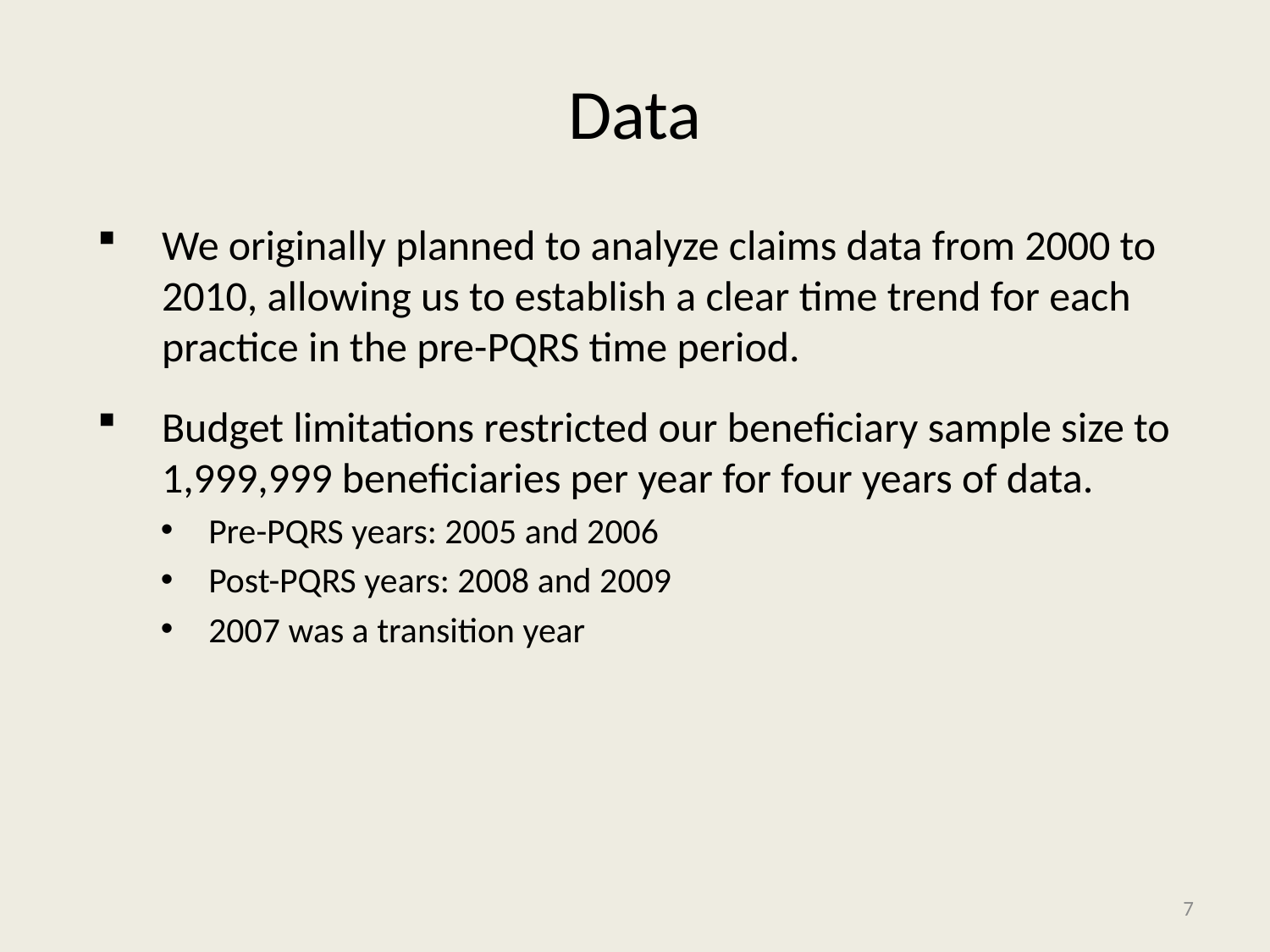

# Data
We originally planned to analyze claims data from 2000 to 2010, allowing us to establish a clear time trend for each practice in the pre-PQRS time period.
Budget limitations restricted our beneficiary sample size to 1,999,999 beneficiaries per year for four years of data.
Pre-PQRS years: 2005 and 2006
Post-PQRS years: 2008 and 2009
2007 was a transition year

7